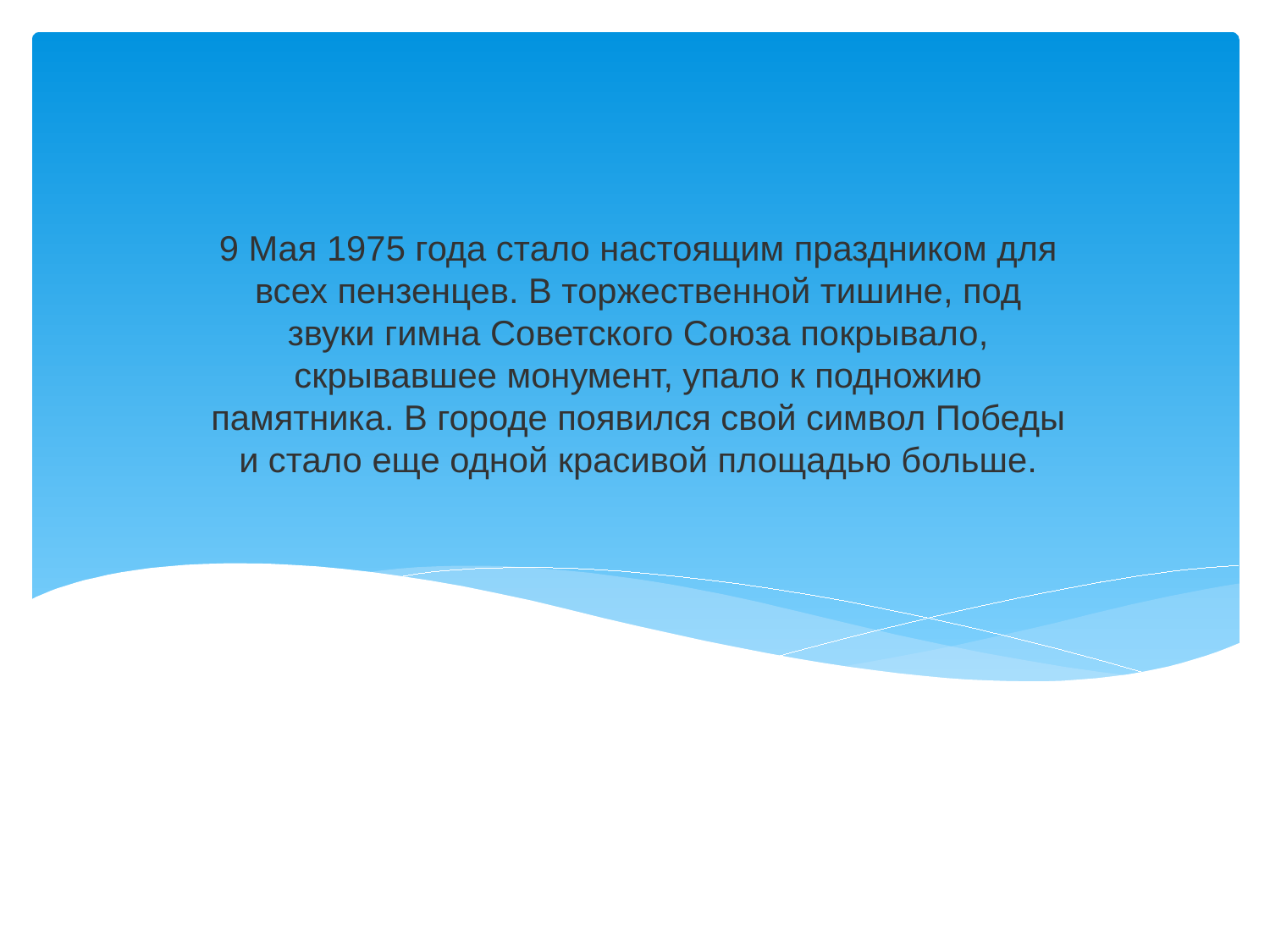

#
9 Мая 1975 года стало настоящим праздником для всех пензенцев. В торжественной тишине, под звуки гимна Советского Союза покрывало, скрывавшее монумент, упало к подножию памятника. В городе появился свой символ Победы и стало еще одной красивой площадью больше.